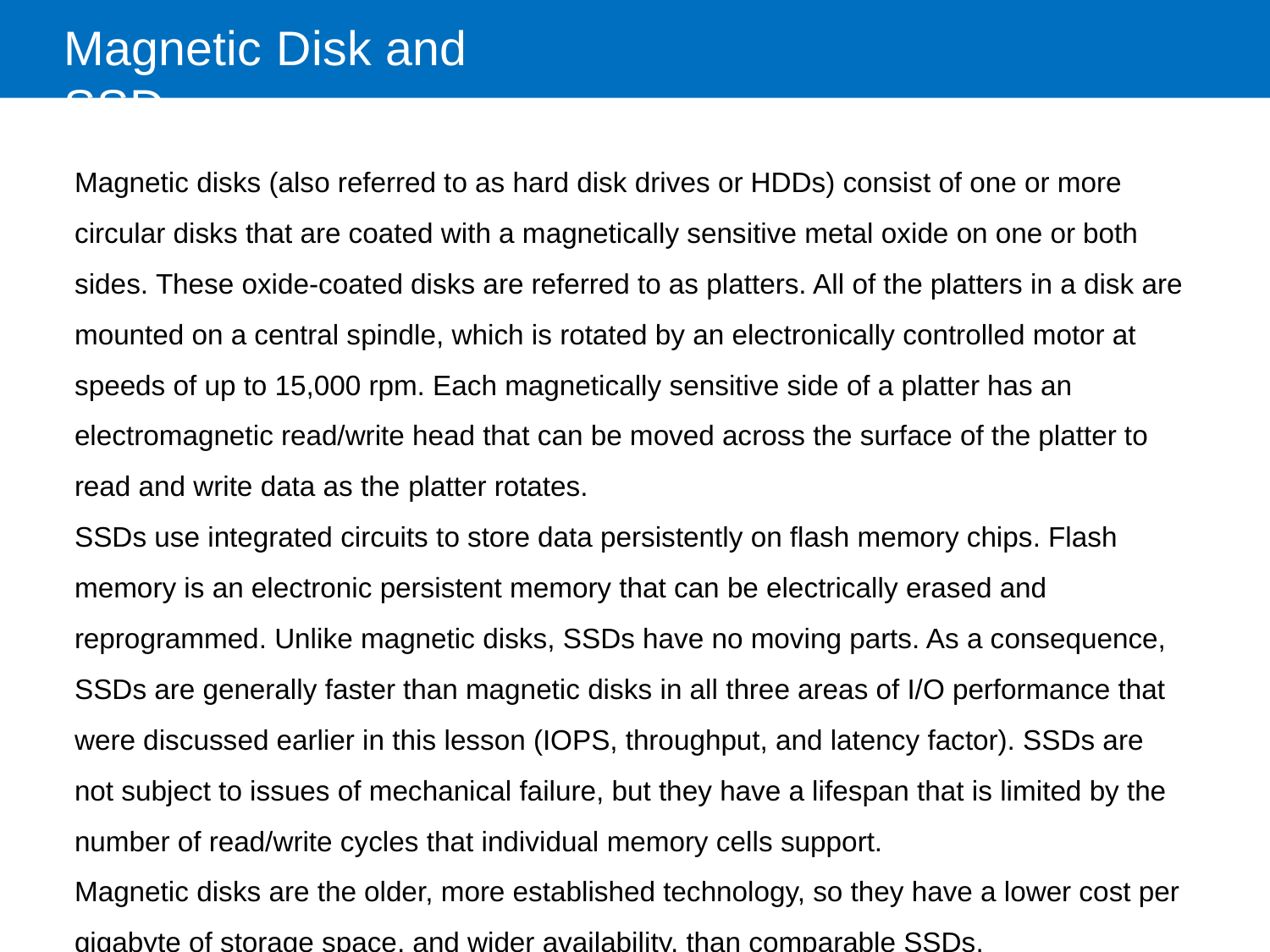

# Magnetic Disk and SSD
Magnetic disks (also referred to as hard disk drives or HDDs) consist of one or more circular disks that are coated with a magnetically sensitive metal oxide on one or both sides. These oxide-coated disks are referred to as platters. All of the platters in a disk are mounted on a central spindle, which is rotated by an electronically controlled motor at speeds of up to 15,000 rpm. Each magnetically sensitive side of a platter has an electromagnetic read/write head that can be moved across the surface of the platter to read and write data as the platter rotates.
SSDs use integrated circuits to store data persistently on flash memory chips. Flash memory is an electronic persistent memory that can be electrically erased and reprogrammed. Unlike magnetic disks, SSDs have no moving parts. As a consequence, SSDs are generally faster than magnetic disks in all three areas of I/O performance that were discussed earlier in this lesson (IOPS, throughput, and latency factor). SSDs are not subject to issues of mechanical failure, but they have a lifespan that is limited by the number of read/write cycles that individual memory cells support.
Magnetic disks are the older, more established technology, so they have a lower cost per gigabyte of storage space, and wider availability, than comparable SSDs.